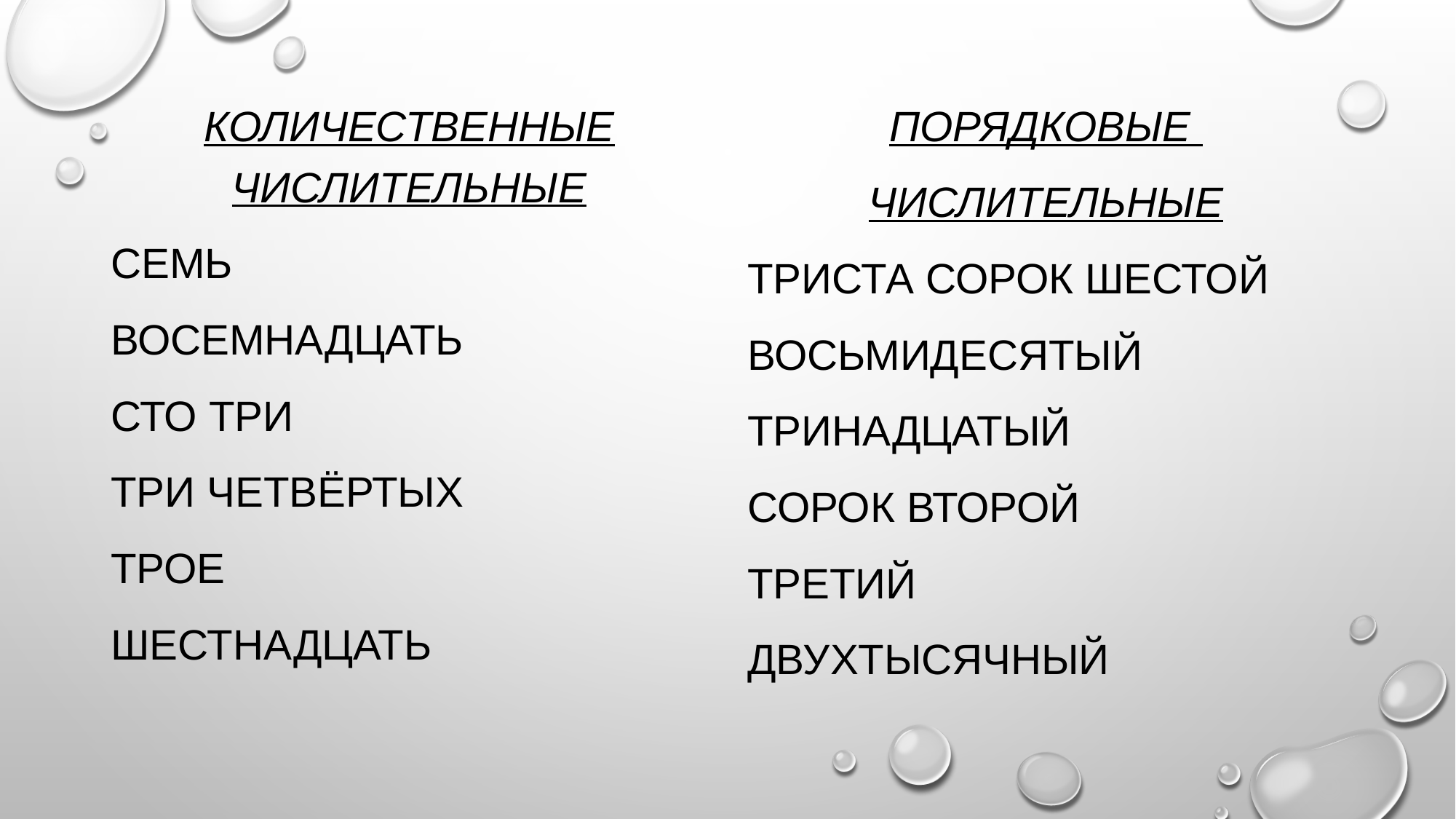

Количественные числительные
Семь
Восемнадцать
Сто три
Три четвёртых
Трое
Шестнадцать
Порядковые
числительные
Триста сорок шестой
Восьмидесятый
Тринадцатый
Сорок второй
Третий
Двухтысячный